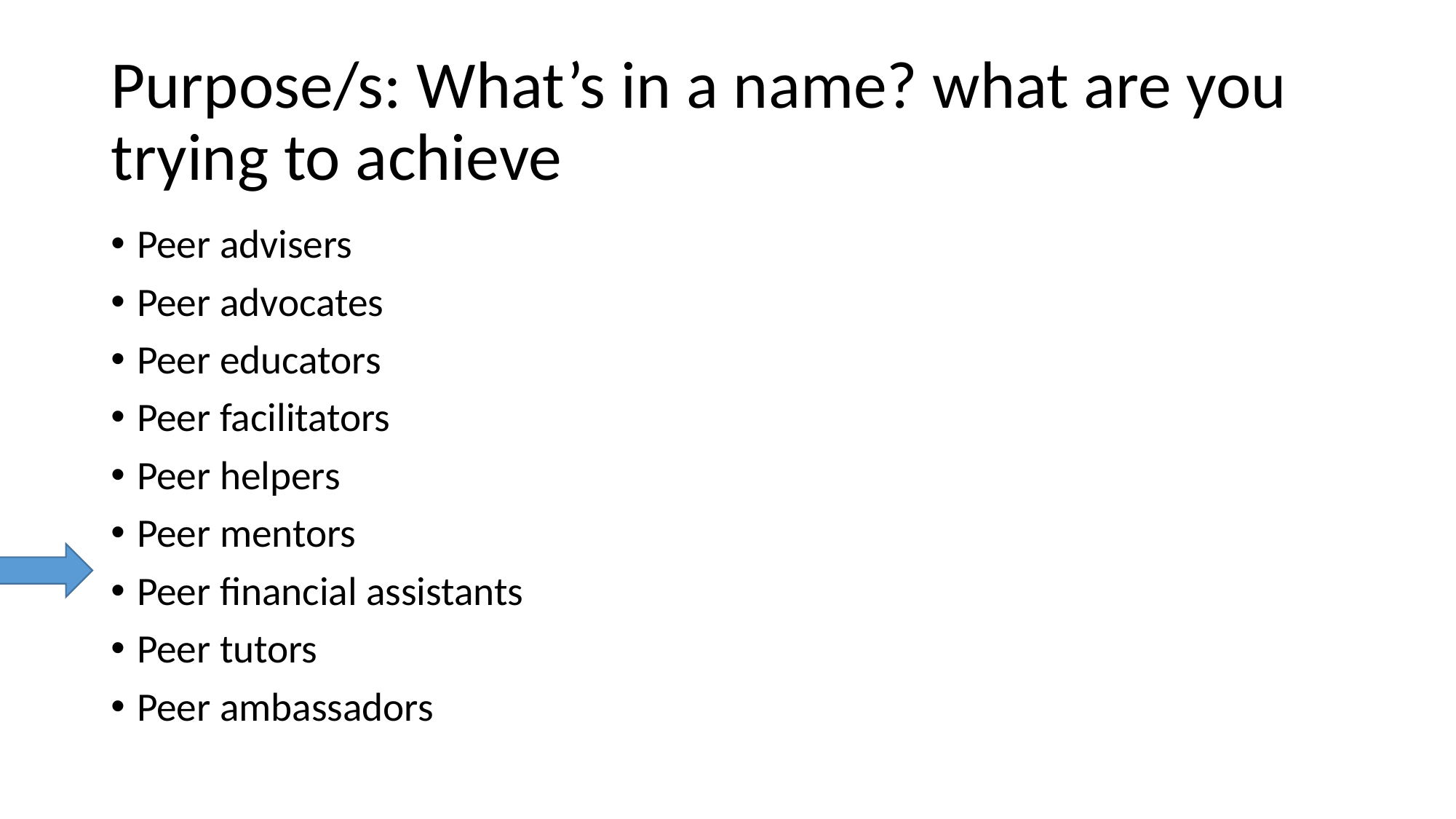

# Purpose/s: What’s in a name? what are you trying to achieve
Peer advisers
Peer advocates
Peer educators
Peer facilitators
Peer helpers
Peer mentors
Peer financial assistants
Peer tutors
Peer ambassadors